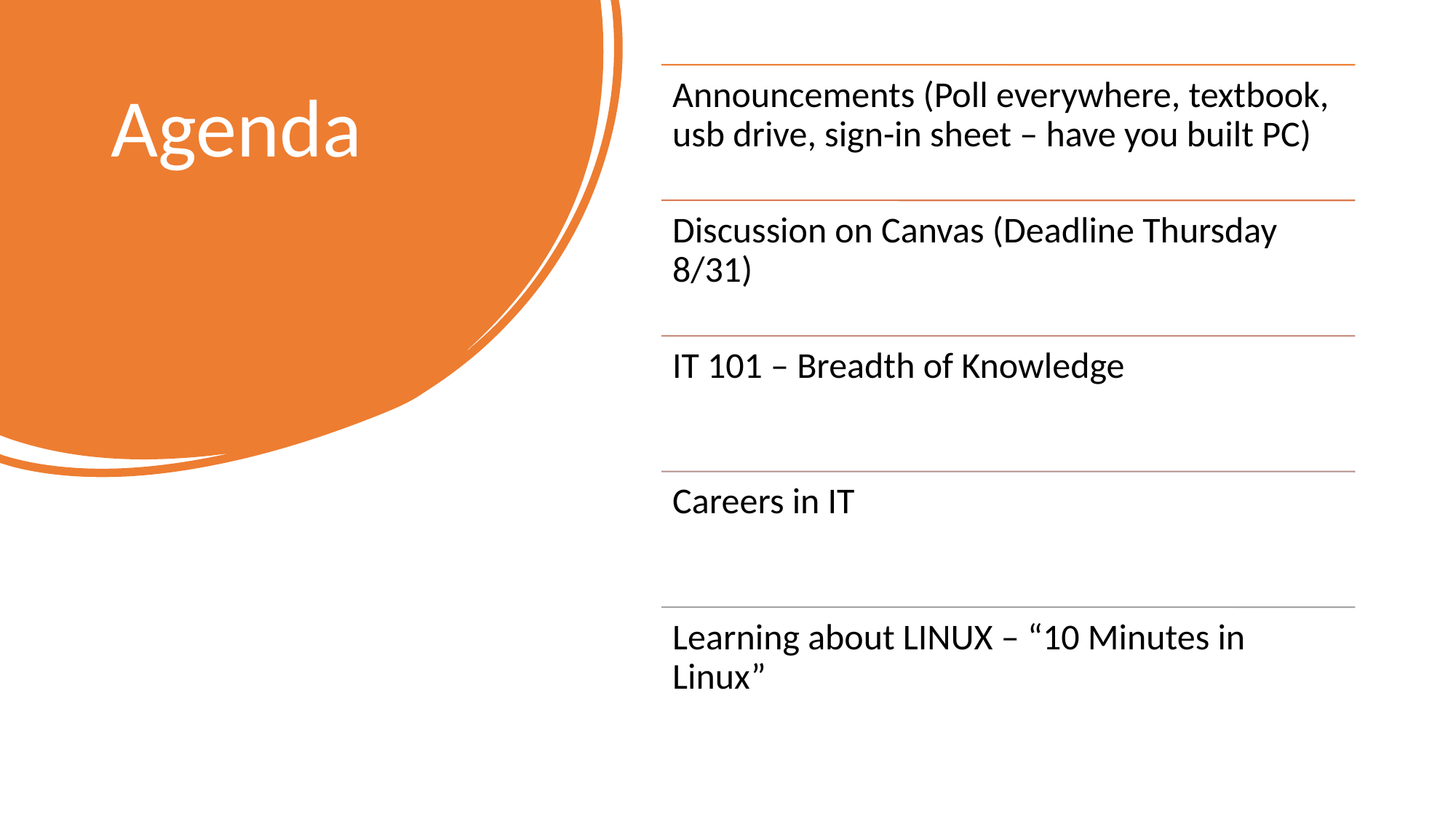

Announcements (Poll everywhere, textbook, usb drive, sign-in sheet – have you built PC)
Discussion on Canvas (Deadline Thursday 8/31)
IT 101 – Breadth of Knowledge
Careers in IT
Learning about LINUX – “10 Minutes in Linux”
# Agenda